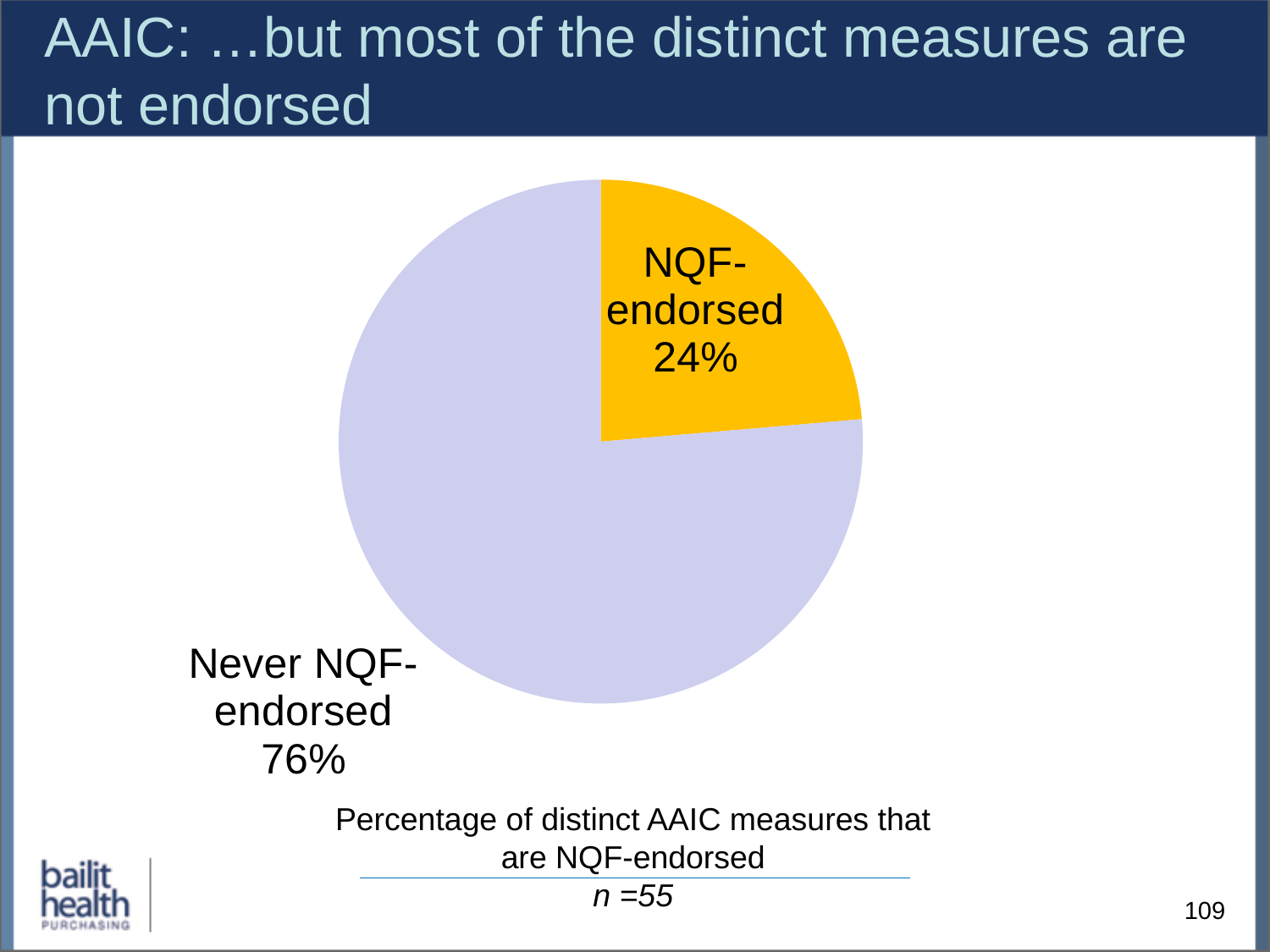

# AAIC: …but most of the distinct measures are not endorsed

### Chart

| Category | Column1 |
|---|---|
| NQF endorsed | 13.0 |
| No longer NQF endorsed | None |
| Never NQF endorsed | 42.0 |
Percentage of distinct AAIC measures that are NQF-endorsed
n =55
109